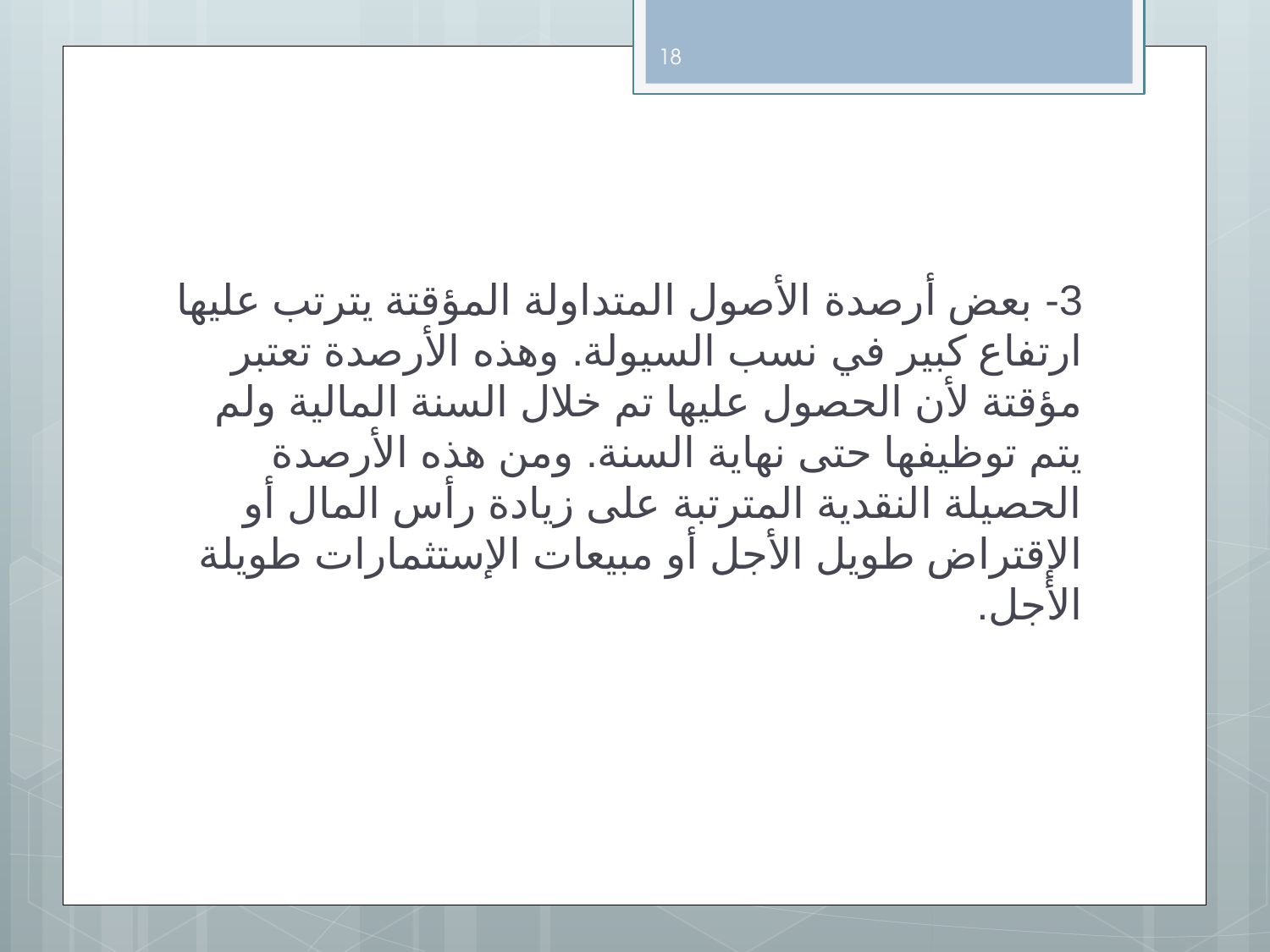

18
3- بعض أرصدة الأصول المتداولة المؤقتة يترتب عليها ارتفاع كبير في نسب السيولة. وهذه الأرصدة تعتبر مؤقتة لأن الحصول عليها تم خلال السنة المالية ولم يتم توظيفها حتى نهاية السنة. ومن هذه الأرصدة الحصيلة النقدية المترتبة على زيادة رأس المال أو الإقتراض طويل الأجل أو مبيعات الإستثمارات طويلة الأجل.